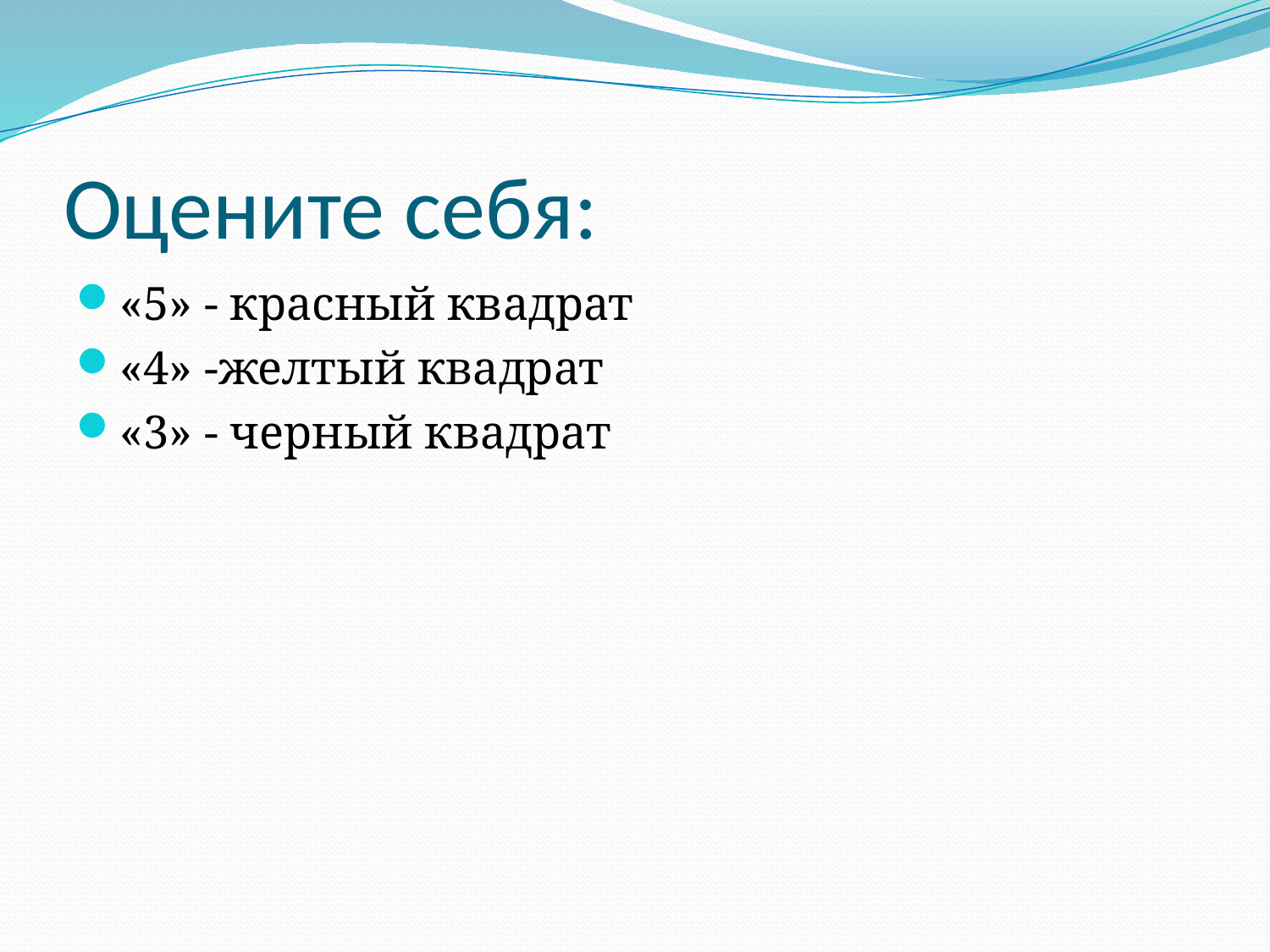

# Оцените себя:
«5» - красный квадрат
«4» -желтый квадрат
«3» - черный квадрат